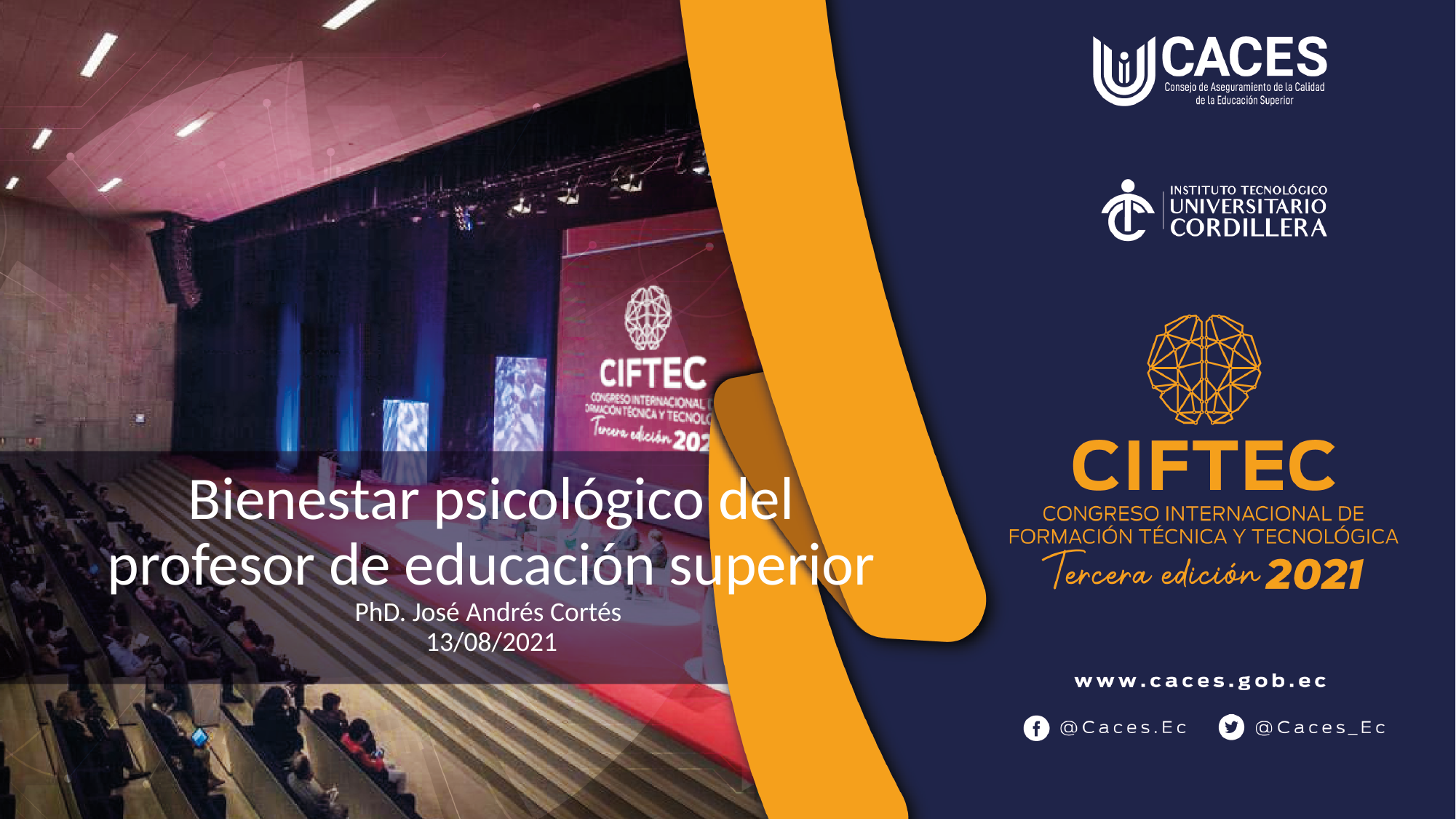

# Bienestar psicológico del profesor de educación superior PhD. José Andrés Cortés 13/08/2021